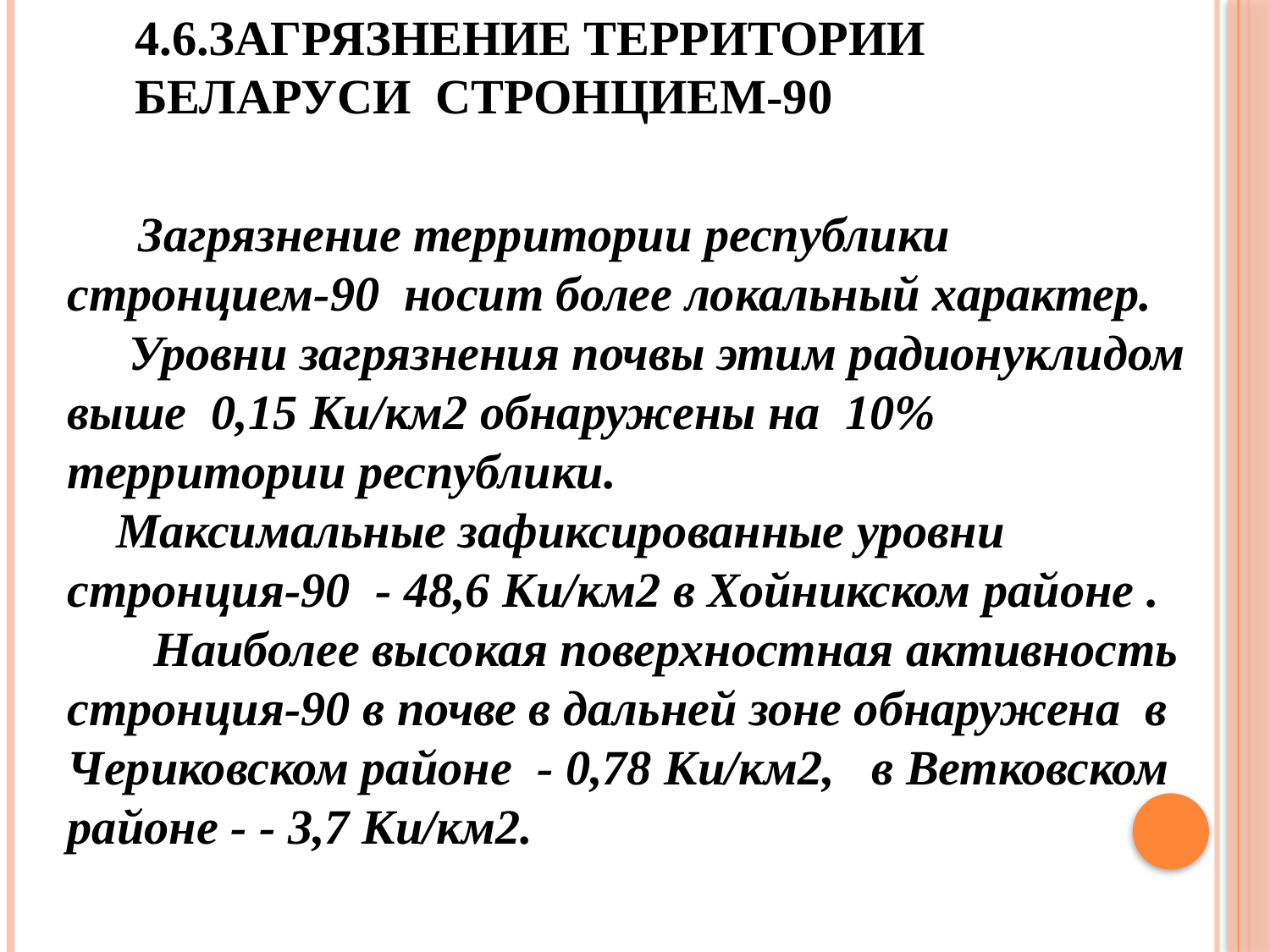

4.6.Загрязнение территории Беларуси  стронцием-90
        Загрязнение территории республики стронцием-90  носит более локальный характер.
     Уровни загрязнения почвы этим радионуклидом выше  0,15 Ки/км2 обнаружены на  10%  территории республики.
    Максимальные зафиксированные уровни стронция-90  - 48,6 Ки/км2 в Хойникском районе .
       Наиболее высокая поверхностная активность стронция-90 в почве в дальней зоне обнаружена  в Чериковском районе  - 0,78 Ки/км2,   в Ветковском районе - - 3,7 Ки/км2.